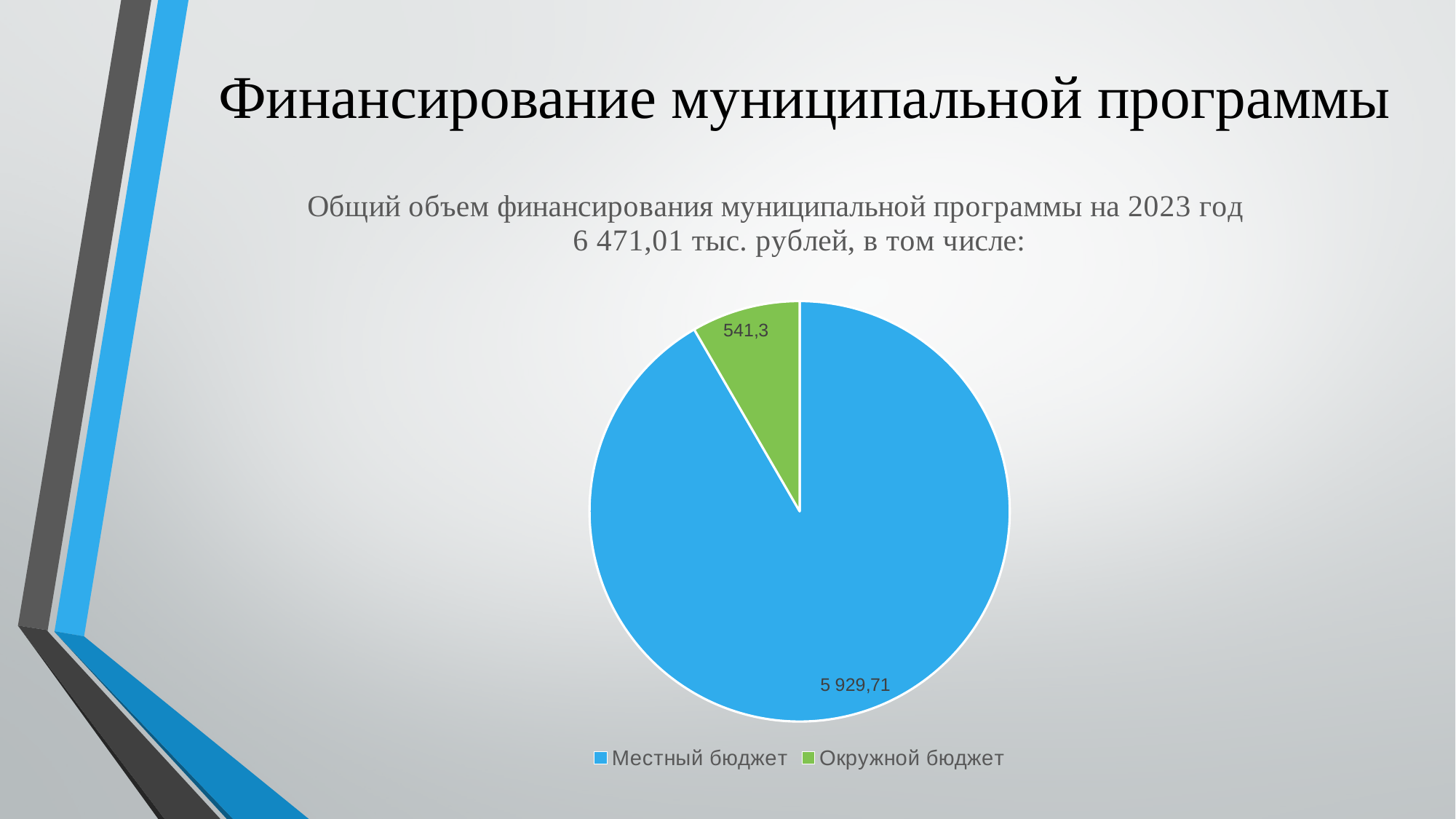

# Финансирование муниципальной программы

### Chart: Общий объем финансирования муниципальной программы на 2023 год       6 471,01 тыс. рублей, в том числе:

| Category | Общий объем финансирования муниципальной программы 35 210,30 тыс. рублей, в том числе: |
|---|---|
| Местный бюджет | 5929.71 |
| Окружной бюджет | 541.3 |